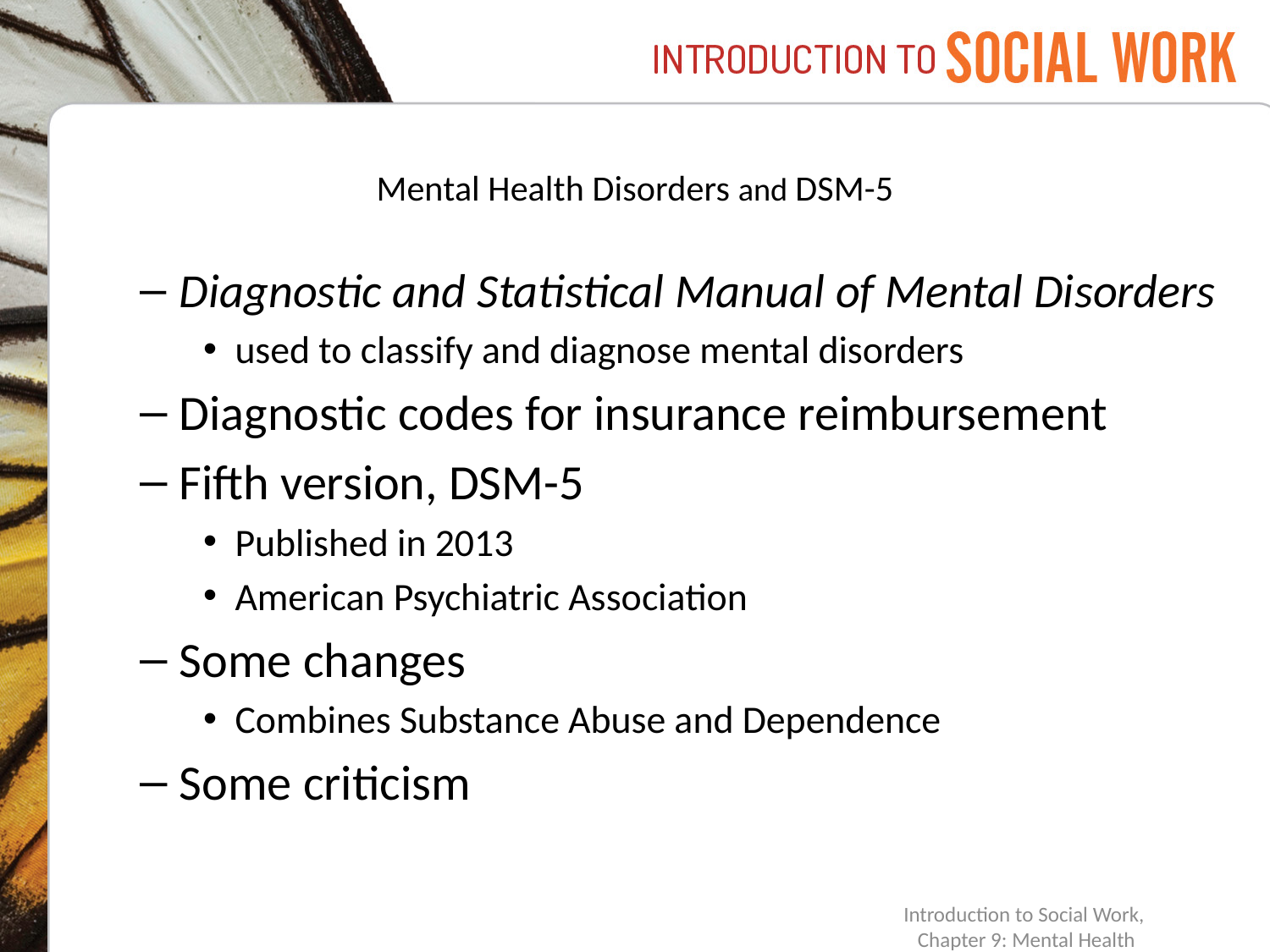

# Mental Health Disorders and DSM-5
Diagnostic and Statistical Manual of Mental Disorders
used to classify and diagnose mental disorders
Diagnostic codes for insurance reimbursement
Fifth version, DSM-5
Published in 2013
American Psychiatric Association
Some changes
Combines Substance Abuse and Dependence
Some criticism
Introduction to Social Work,
Chapter 9: Mental Health